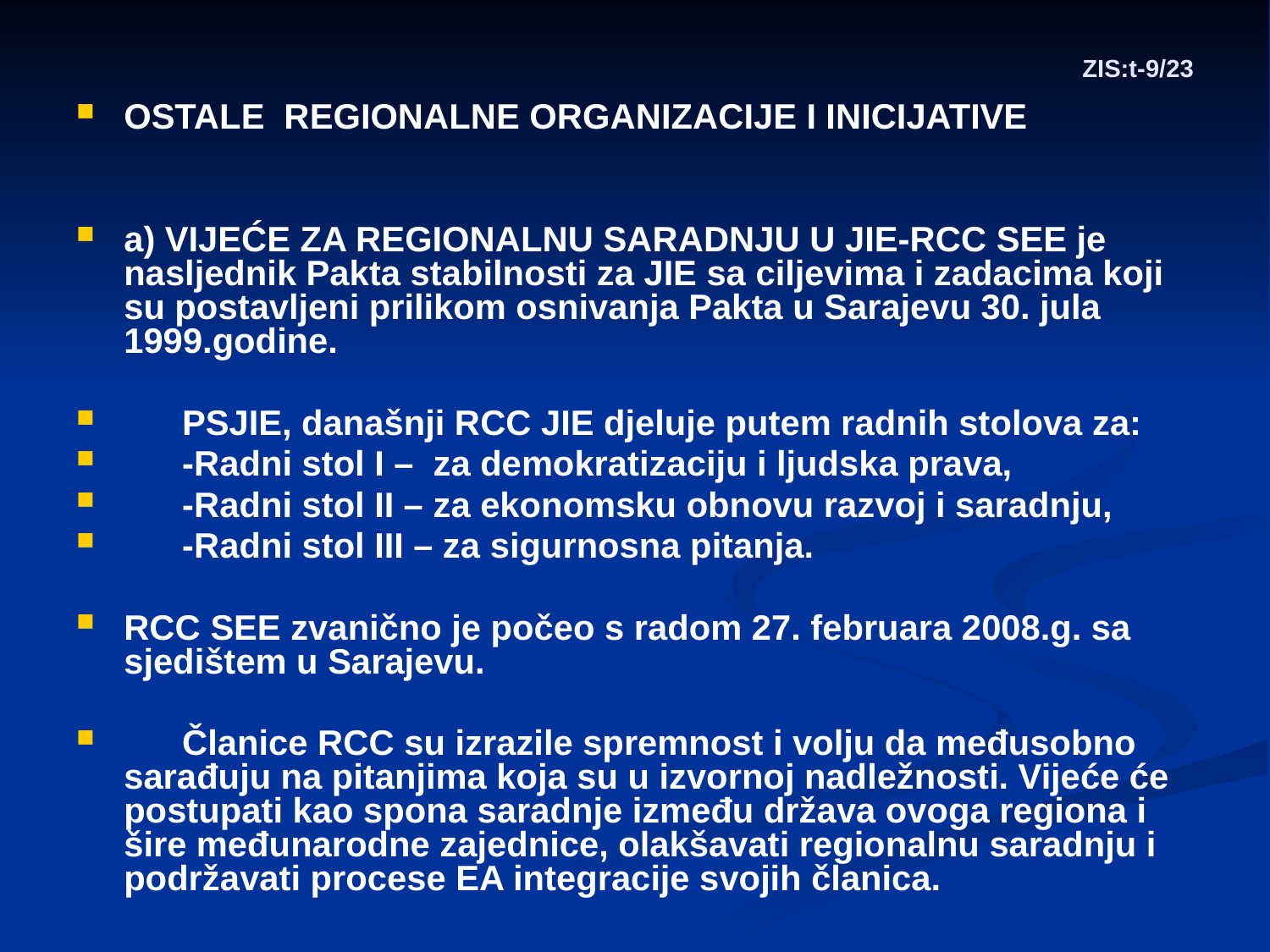

# ZIS:t-9/23
OSTALE  REGIONALNE ORGANIZACIJE I INICIJATIVE

a) VIJEĆE ZA REGIONALNU SARADNJU U JIE-RCC SEE je nasljednik Pakta stabilnosti za JIE sa ciljevima i zadacima koji su postavljeni prilikom osnivanja Pakta u Sarajevu 30. jula 1999.godine.

      PSJIE, današnji RCC JIE djeluje putem radnih stolova za:
      -Radni stol I –  za demokratizaciju i ljudska prava,
      -Radni stol II – za ekonomsku obnovu razvoj i saradnju,
      -Radni stol III – za sigurnosna pitanja.

RCC SEE zvanično je počeo s radom 27. februara 2008.g. sa sjedištem u Sarajevu.

      Članice RCC su izrazile spremnost i volju da međusobno sarađuju na pitanjima koja su u izvornoj nadležnosti. Vijeće će postupati kao spona saradnje između država ovoga regiona i šire međunarodne zajednice, olakšavati regionalnu saradnju i podržavati procese EA integracije svojih članica.